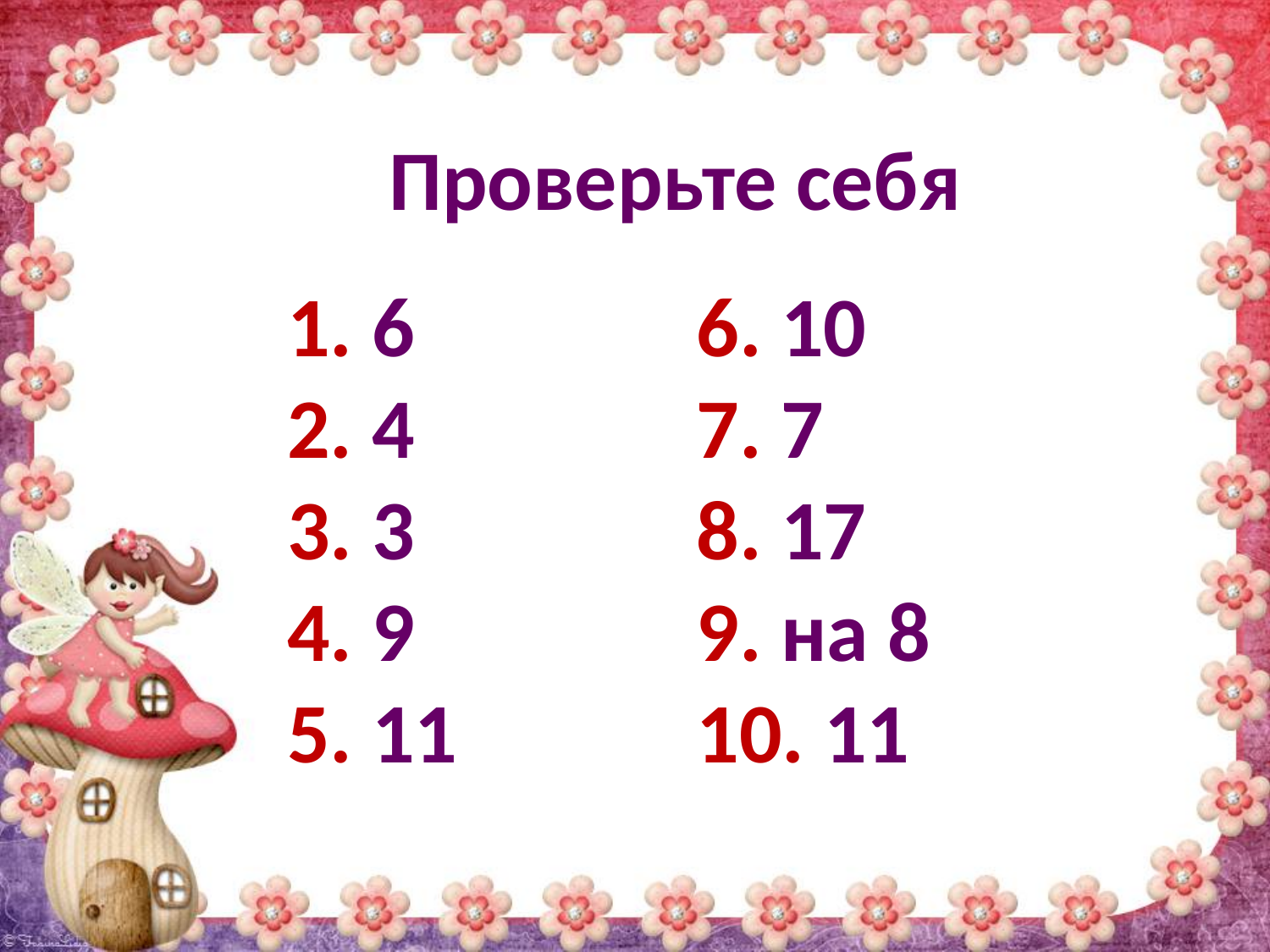

Проверьте себя
1. 6
2. 4
3. 3
4. 9
5. 11
6. 10
7. 7
8. 17
9. на 8
10. 11